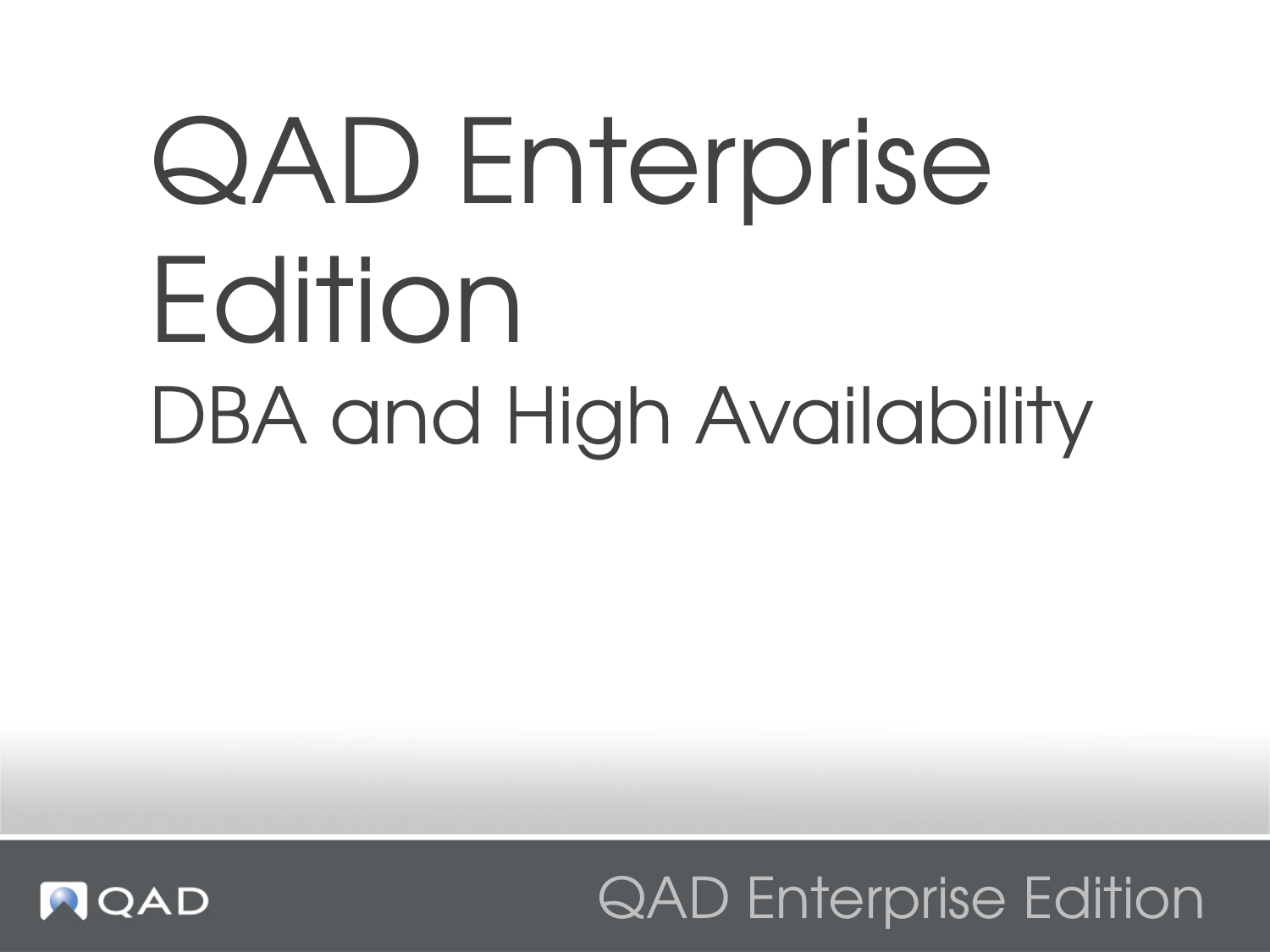

QAD Enterprise Edition
DBA and High Availability

# QAD Enterprise Edition